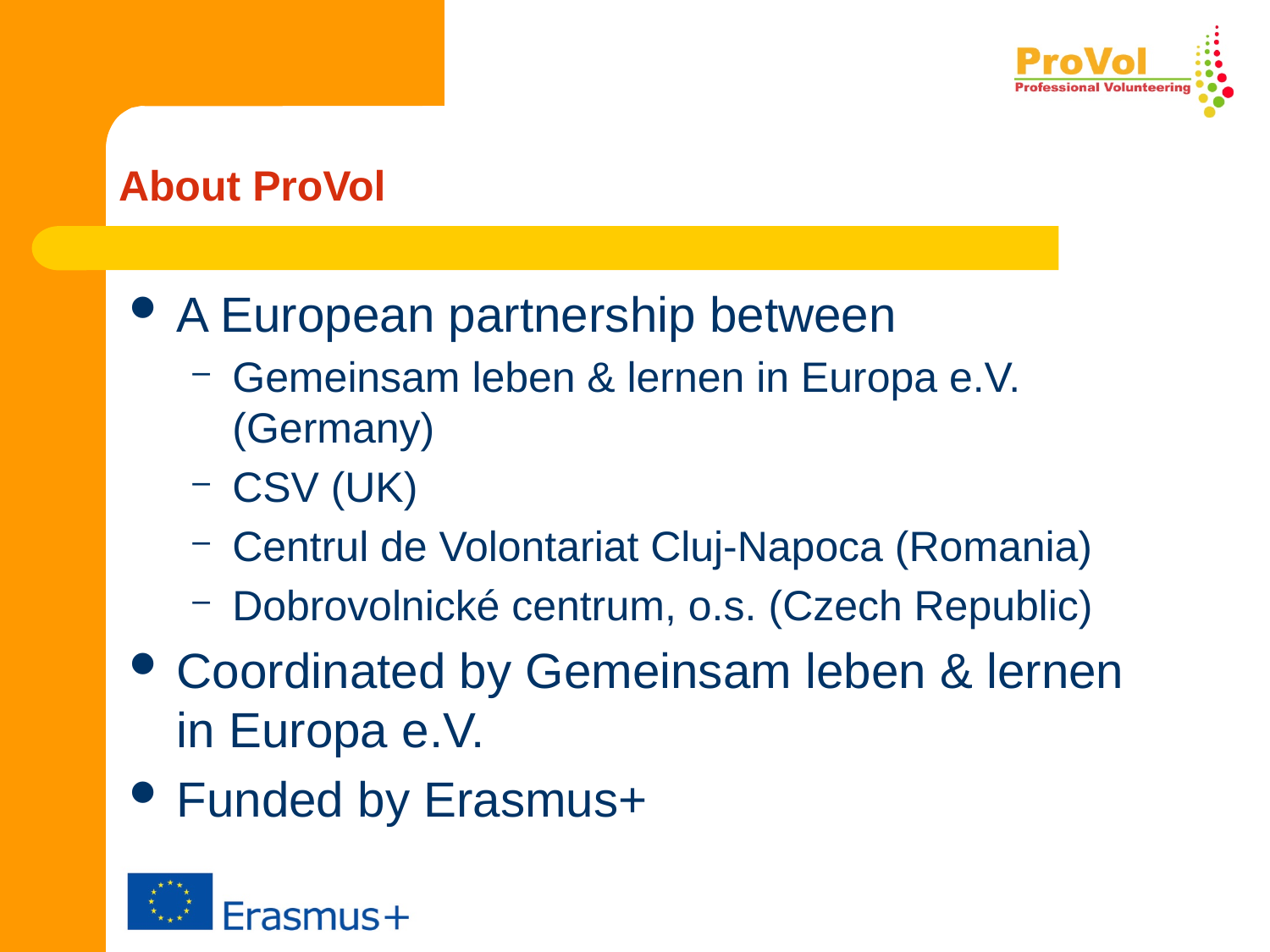

# About ProVol
A European partnership between
Gemeinsam leben & lernen in Europa e.V. (Germany)
CSV (UK)
Centrul de Volontariat Cluj-Napoca (Romania)
Dobrovolnické centrum, o.s. (Czech Republic)
Coordinated by Gemeinsam leben & lernen in Europa e.V.
Funded by Erasmus+